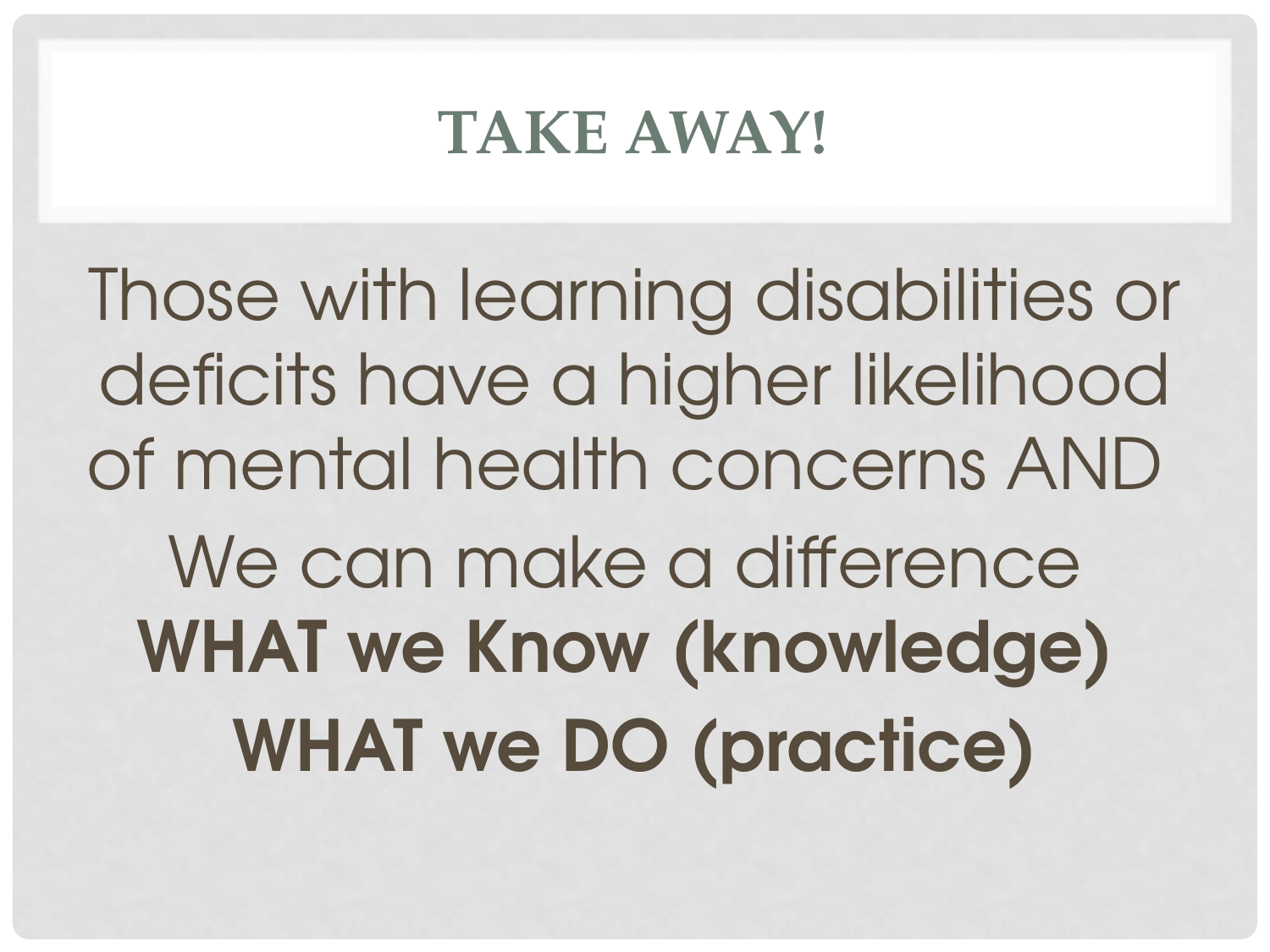

# TAKE AWAY!
Those with learning disabilities or deficits have a higher likelihood of mental health concerns AND
We can make a difference  WHAT we Know (knowledge)
WHAT we DO (practice)